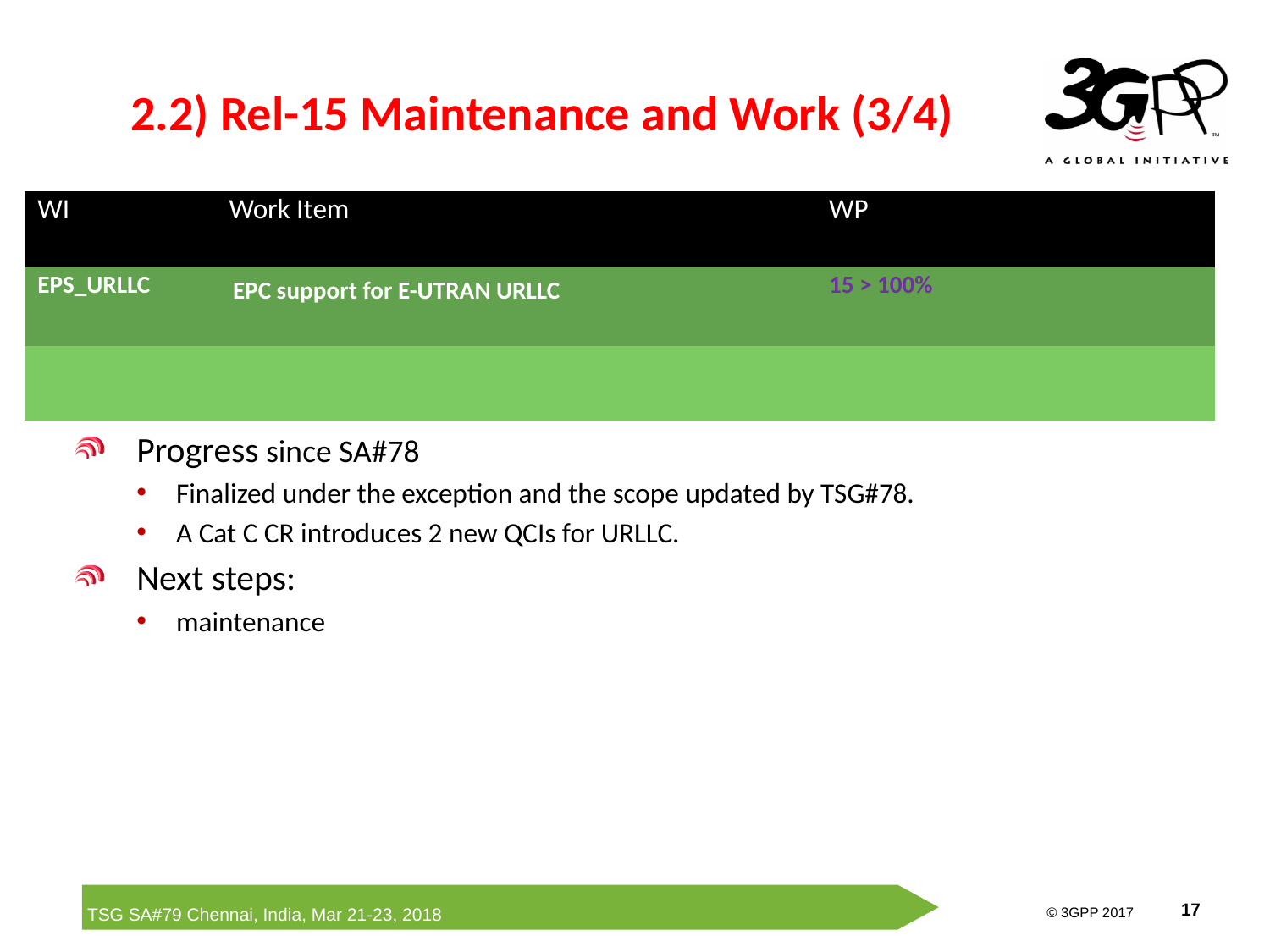

# 2.2) Rel-15 Maintenance and Work (3/4)
| WI | Work Item | WP |  |  |
| --- | --- | --- | --- | --- |
| EPS\_URLLC | EPC support for E-UTRAN URLLC | 15 > 100% |  |  |
|  |  |  |  |  |
Progress since SA#78
Finalized under the exception and the scope updated by TSG#78.
A Cat C CR introduces 2 new QCIs for URLLC.
Next steps:
maintenance